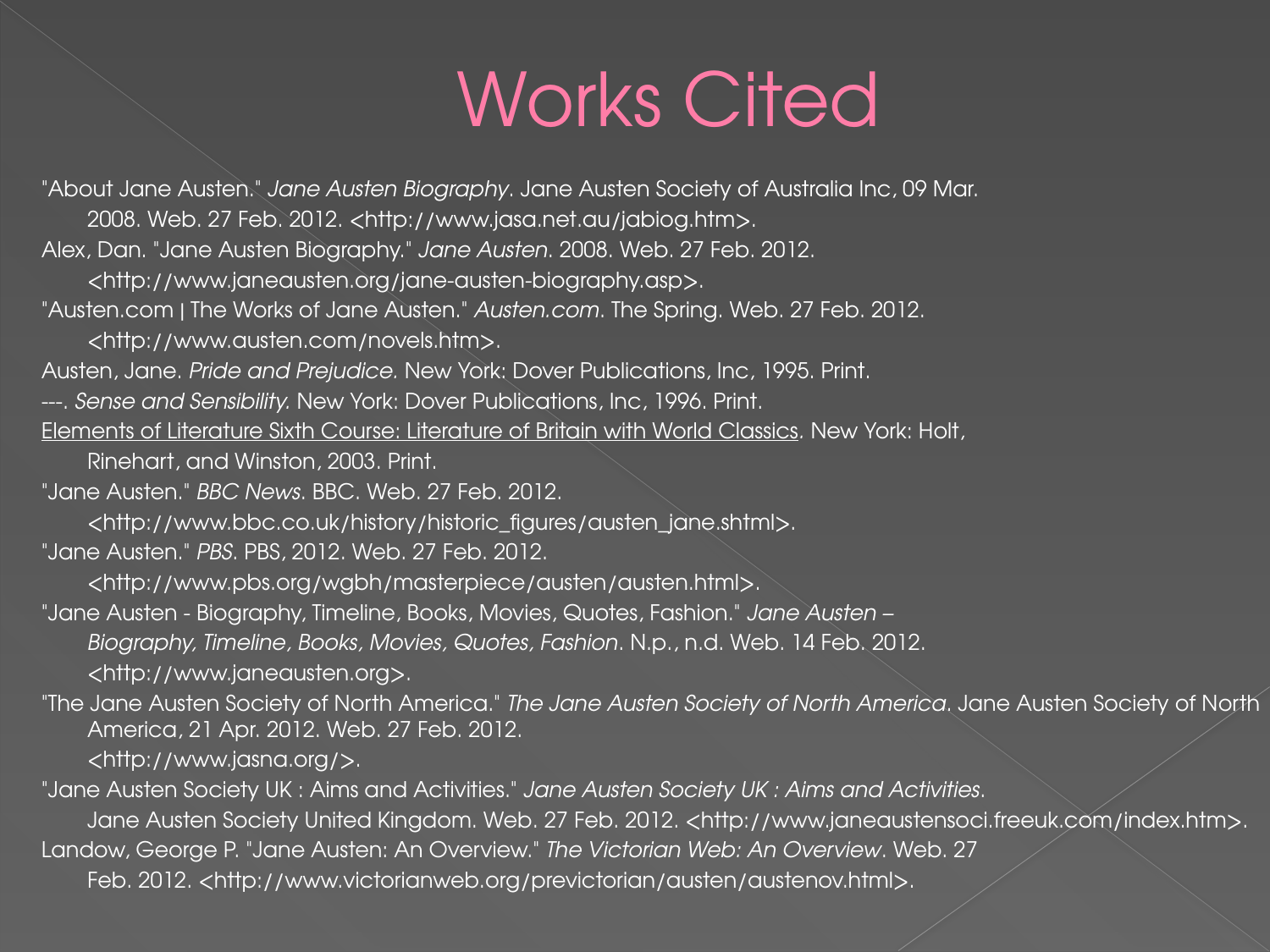

# Works Cited
"About Jane Austen." Jane Austen Biography. Jane Austen Society of Australia Inc, 09 Mar.
	2008. Web. 27 Feb. 2012. <http://www.jasa.net.au/jabiog.htm>.
Alex, Dan. "Jane Austen Biography." Jane Austen. 2008. Web. 27 Feb. 2012.
	<http://www.janeausten.org/jane-austen-biography.asp>.
"Austen.com | The Works of Jane Austen." Austen.com. The Spring. Web. 27 Feb. 2012.
	<http://www.austen.com/novels.htm>.
Austen, Jane. Pride and Prejudice. New York: Dover Publications, Inc, 1995. Print.
---. Sense and Sensibility. New York: Dover Publications, Inc, 1996. Print.
Elements of Literature Sixth Course: Literature of Britain with World Classics. New York: Holt,
	Rinehart, and Winston, 2003. Print.
"Jane Austen." BBC News. BBC. Web. 27 Feb. 2012.
	<http://www.bbc.co.uk/history/historic_figures/austen_jane.shtml>.
"Jane Austen." PBS. PBS, 2012. Web. 27 Feb. 2012.
	<http://www.pbs.org/wgbh/masterpiece/austen/austen.html>.
"Jane Austen - Biography, Timeline, Books, Movies, Quotes, Fashion." Jane Austen –
	Biography, Timeline, Books, Movies, Quotes, Fashion. N.p., n.d. Web. 14 Feb. 2012.
	<http://www.janeausten.org>.
"The Jane Austen Society of North America." The Jane Austen Society of North America. Jane Austen Society of North America, 21 Apr. 2012. Web. 27 Feb. 2012.
	<http://www.jasna.org/>.
"Jane Austen Society UK : Aims and Activities." Jane Austen Society UK : Aims and Activities.
	Jane Austen Society United Kingdom. Web. 27 Feb. 2012. <http://www.janeaustensoci.freeuk.com/index.htm>.
Landow, George P. "Jane Austen: An Overview." The Victorian Web: An Overview. Web. 27
	Feb. 2012. <http://www.victorianweb.org/previctorian/austen/austenov.html>.